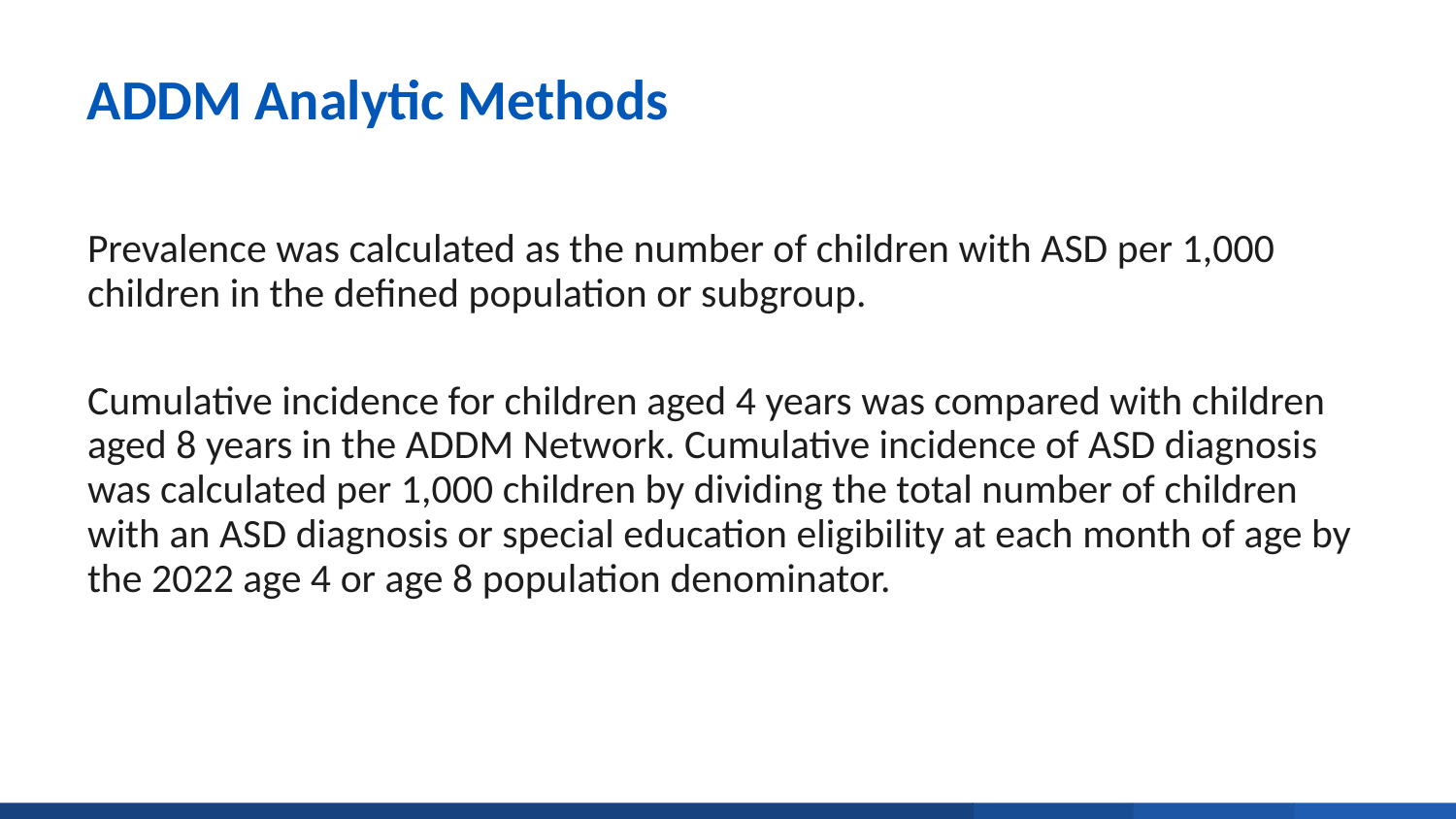

# ADDM Analytic Methods
Prevalence was calculated as the number of children with ASD per 1,000 children in the defined population or subgroup.

Cumulative incidence for children aged 4 years was compared with children aged 8 years in the ADDM Network. Cumulative incidence of ASD diagnosis was calculated per 1,000 children by dividing the total number of children with an ASD diagnosis or special education eligibility at each month of age by the 2022 age 4 or age 8 population denominator.